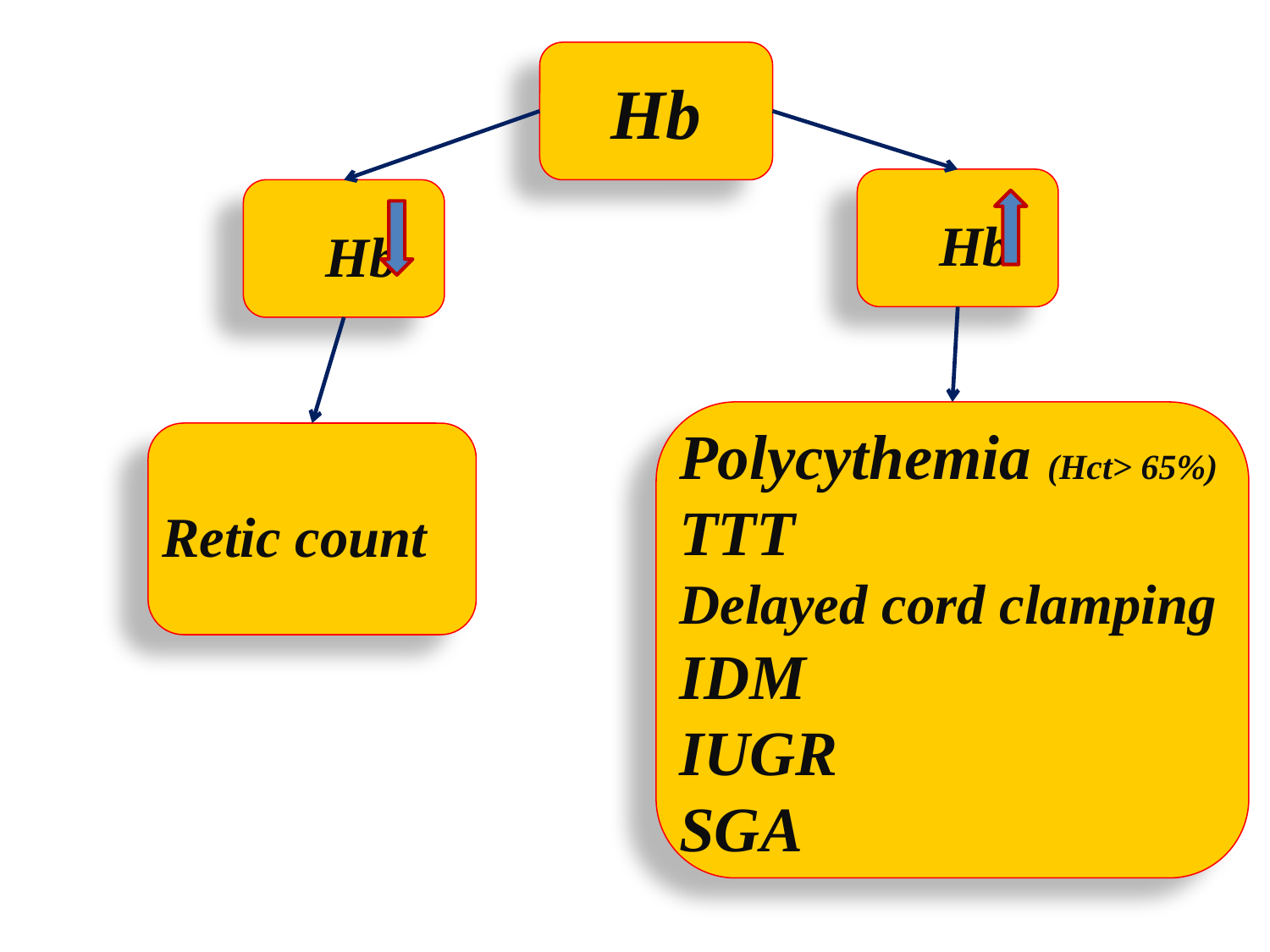

#
Hb
Hb
Hb

Polycythemia (Hct> 65%)
TTT
Delayed cord clamping
IDM
IUGR
SGA
Retic count